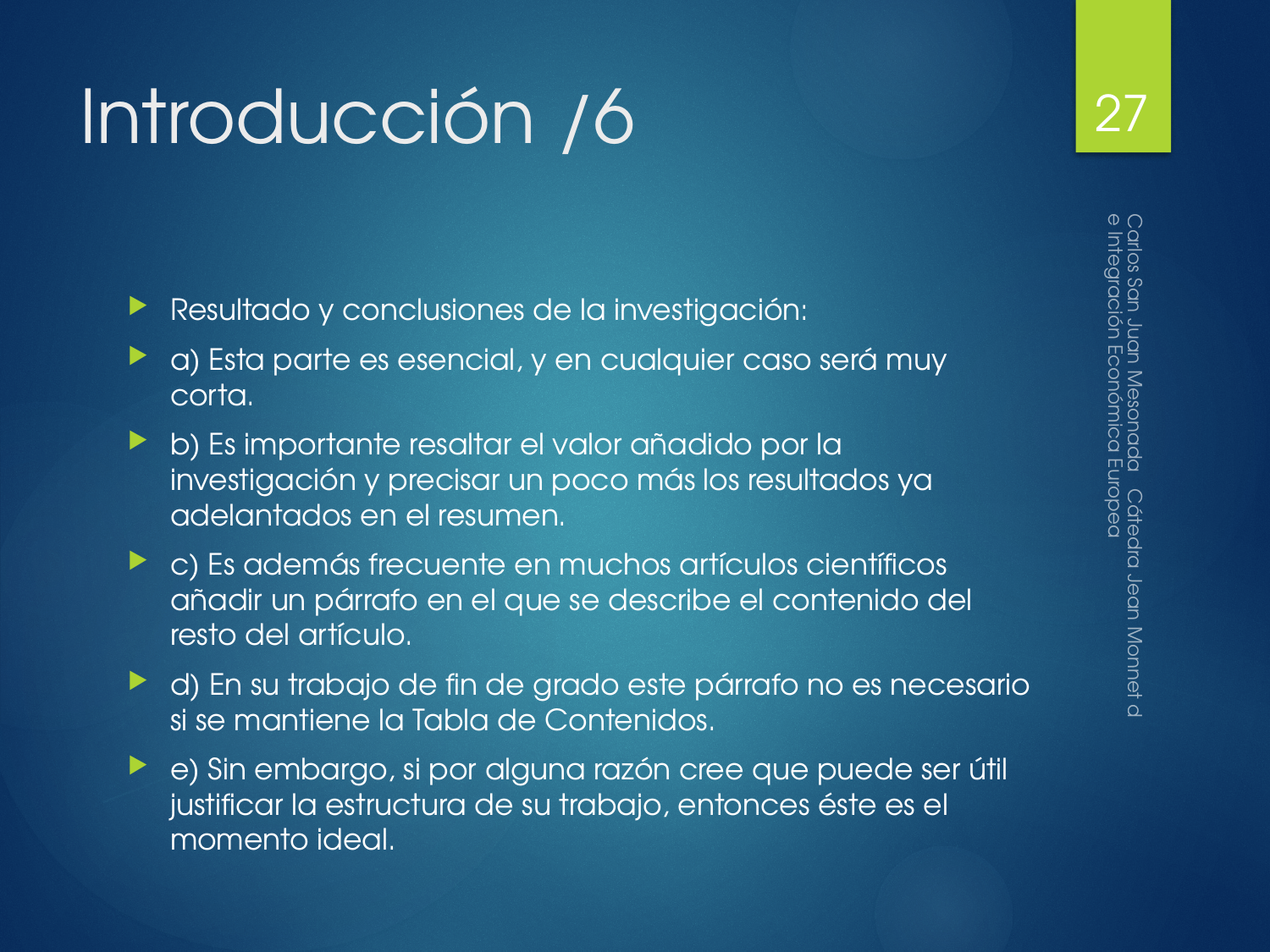

27
# Introducción /6
Resultado y conclusiones de la investigación:
a) Esta parte es esencial, y en cualquier caso será muy corta.
b) Es importante resaltar el valor añadido por la investigación y precisar un poco más los resultados ya adelantados en el resumen.
c) Es además frecuente en muchos artículos científicos añadir un párrafo en el que se describe el contenido del resto del artículo.
d) En su trabajo de fin de grado este párrafo no es necesario si se mantiene la Tabla de Contenidos.
e) Sin embargo, si por alguna razón cree que puede ser útil justificar la estructura de su trabajo, entonces éste es el momento ideal.
Carlos San Juan Mesonada   Cátedra Jean Monnet de Integración Económica Europea